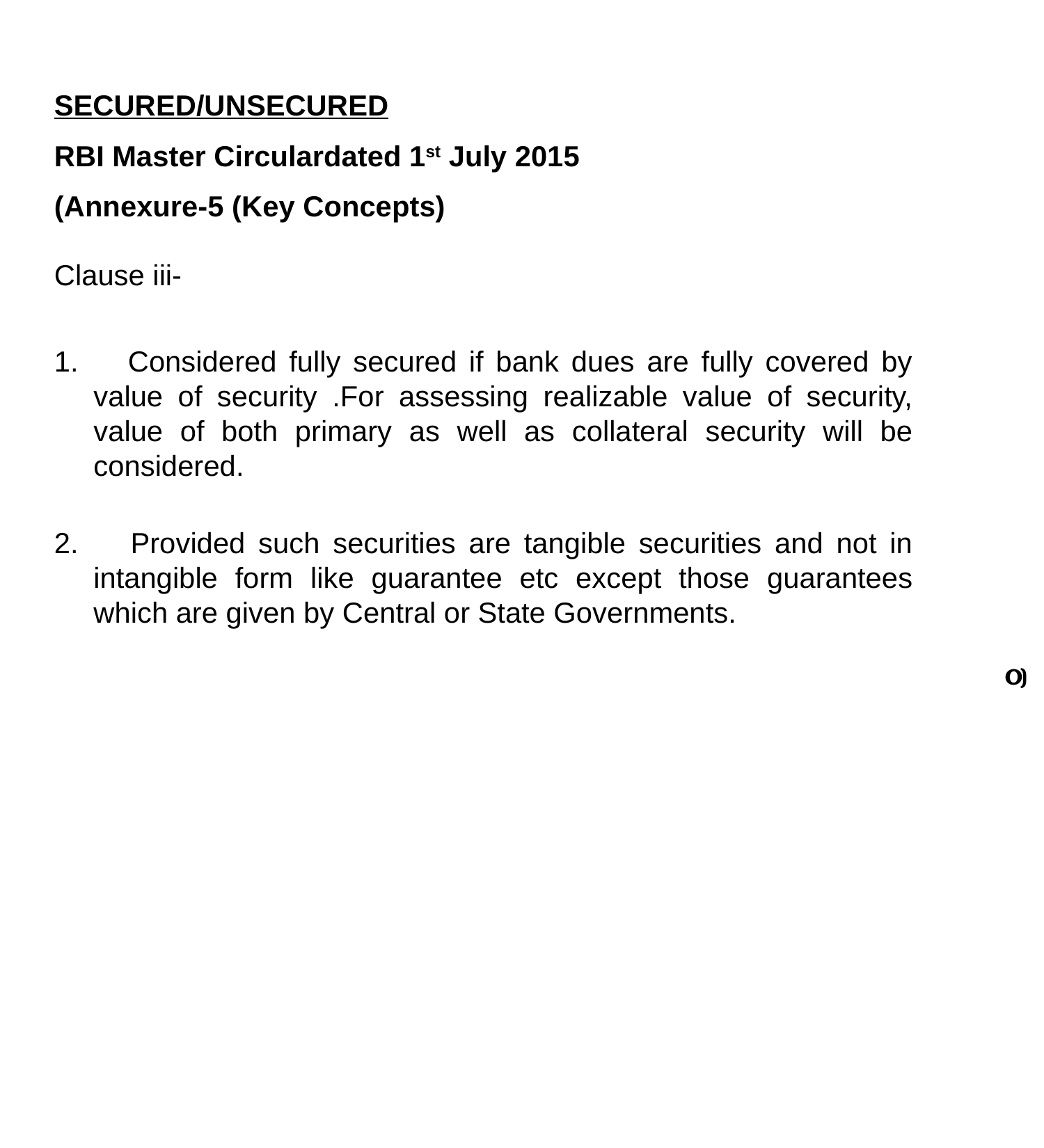

SECURED/UNSECURED
RBI Master Circulardated 1st July 2015
(Annexure-5 (Key Concepts)
Clause iii-
1.    Considered fully secured if bank dues are fully covered by value of security .For assessing realizable value of security, value of both primary as well as collateral security will be considered.
2.    Provided such securities are tangible securities and not in intangible form like guarantee etc except those guarantees which are given by Central or State Governments.
O)